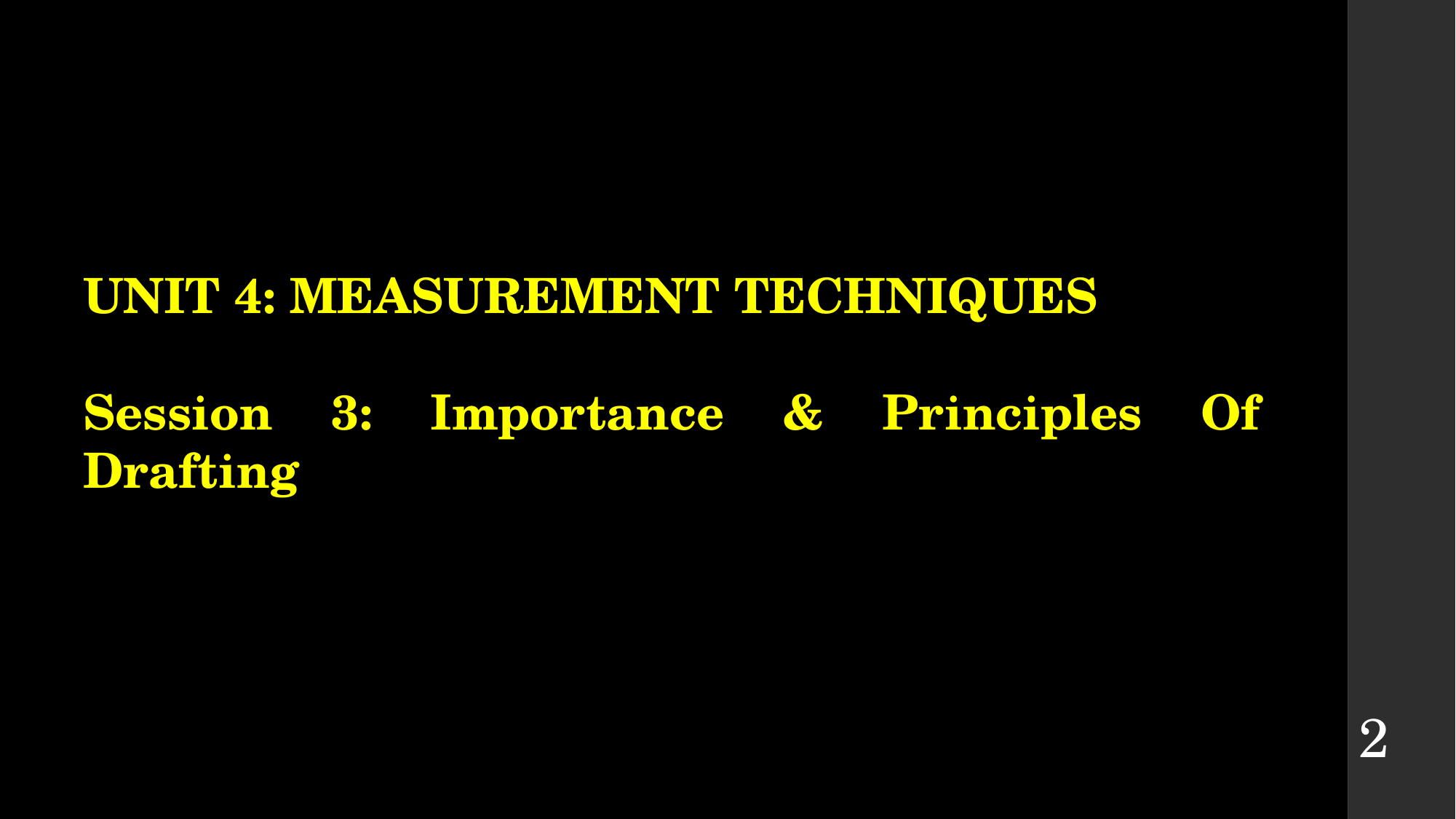

UNIT 4: MEASUREMENT TECHNIQUES

Session 3: Importance & Principles Of Drafting
2